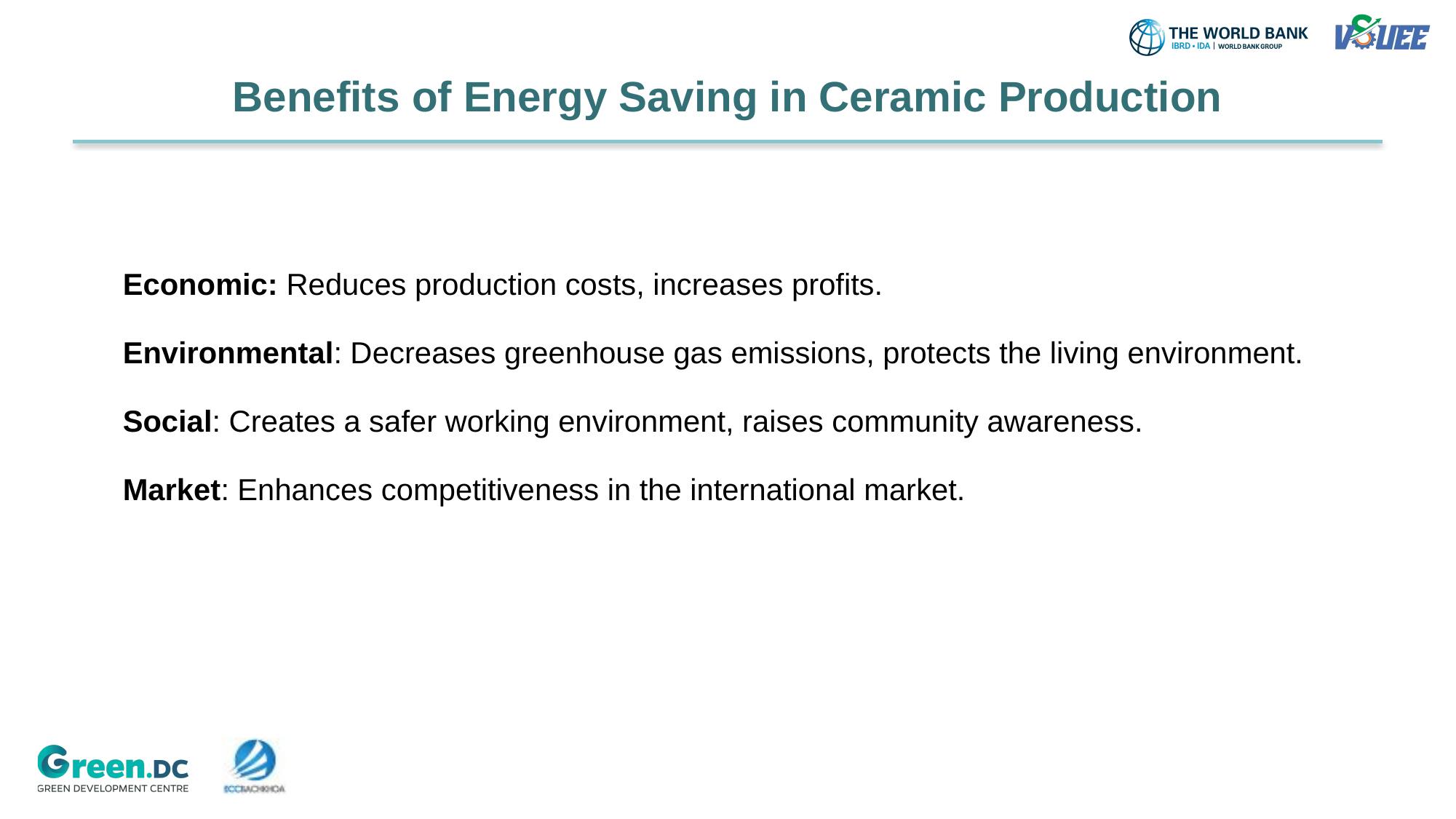

# Benefits of Energy Saving in Ceramic Production
Economic: Reduces production costs, increases profits.
Environmental: Decreases greenhouse gas emissions, protects the living environment.
Social: Creates a safer working environment, raises community awareness.
Market: Enhances competitiveness in the international market.